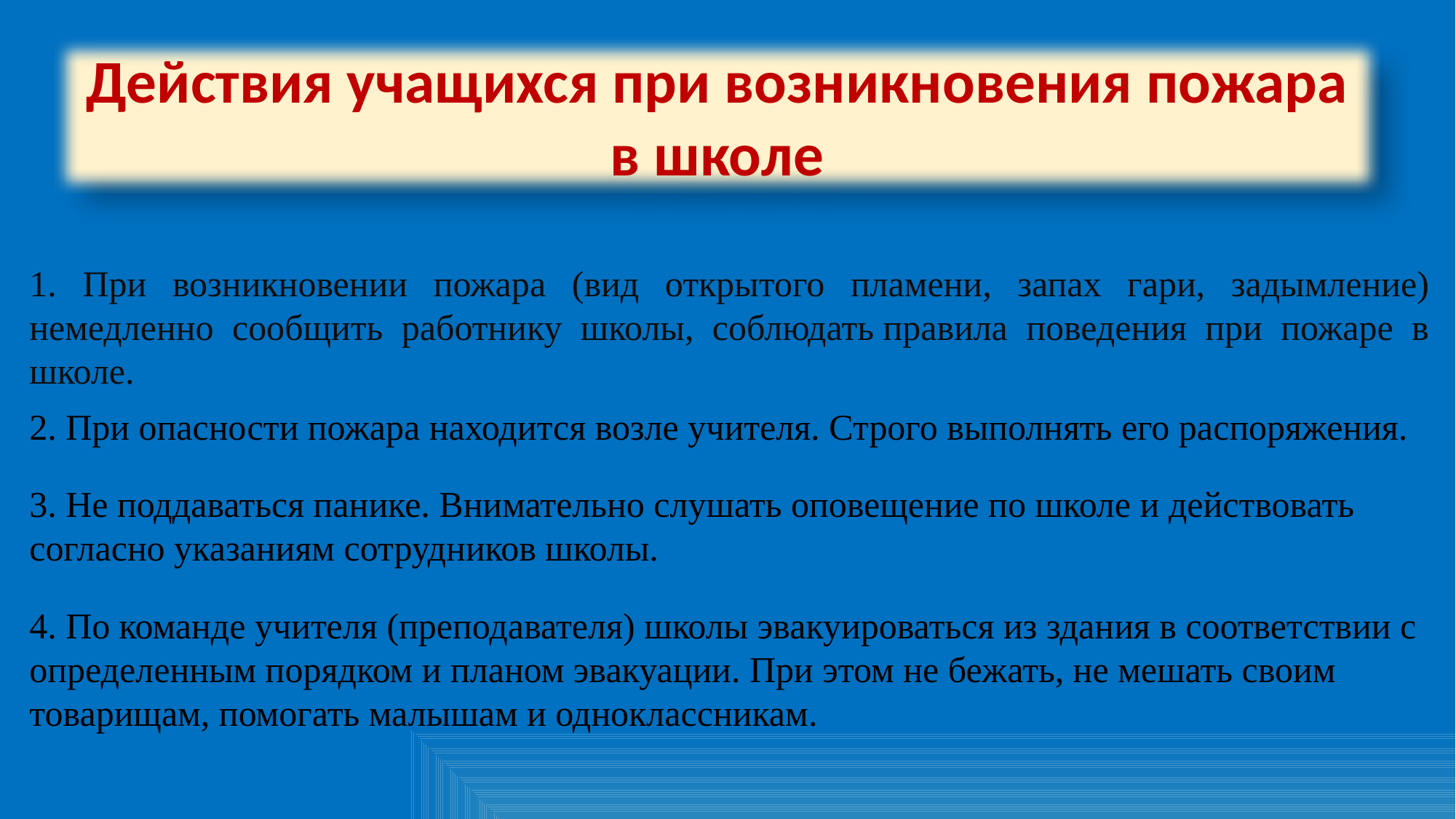

Действия учащихся при возникновения пожара в школе
1. При возникновении пожара (вид открытого пламени, запах гари, задымление) немедленно сообщить работнику школы, соблюдать правила поведения при пожаре в школе.
2. При опасности пожара находится возле учителя. Строго выполнять его распоряжения.
3. Не поддаваться панике. Внимательно слушать оповещение по школе и действовать согласно указаниям сотрудников школы.
4. По команде учителя (преподавателя) школы эвакуироваться из здания в соответствии с определенным порядком и планом эвакуации. При этом не бежать, не мешать своим товарищам, помогать малышам и одноклассникам.